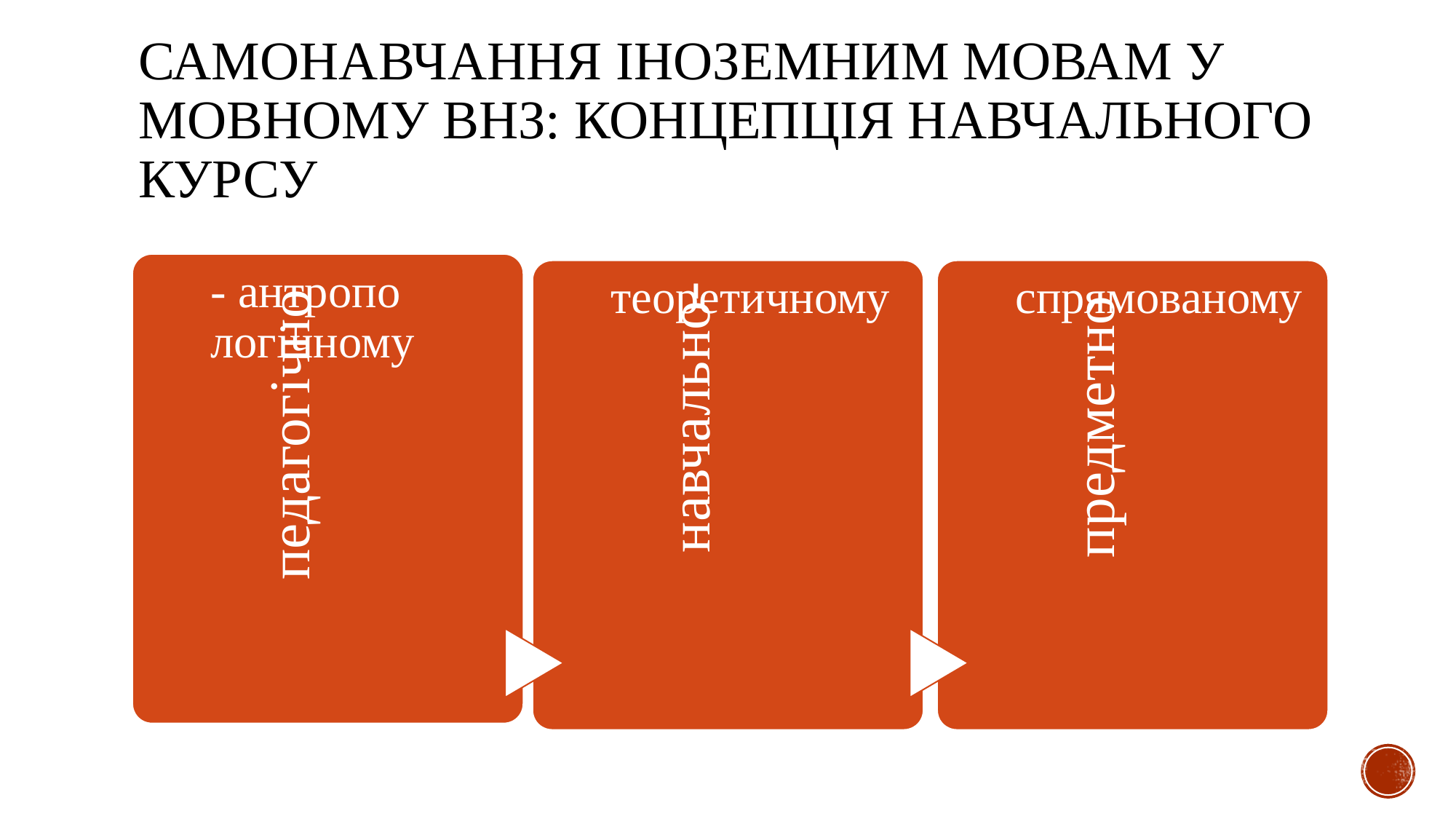

# САМОНАВЧАННЯ ІНОЗЕМНИМ МОВАМ У МОВНОМУ ВНЗ: КОНЦЕПЦІЯ НАВЧАЛЬНОГО КУРСУ
педагогічно
- антропо­логічному
навчально-
теоретичному
предметно
спрямованому